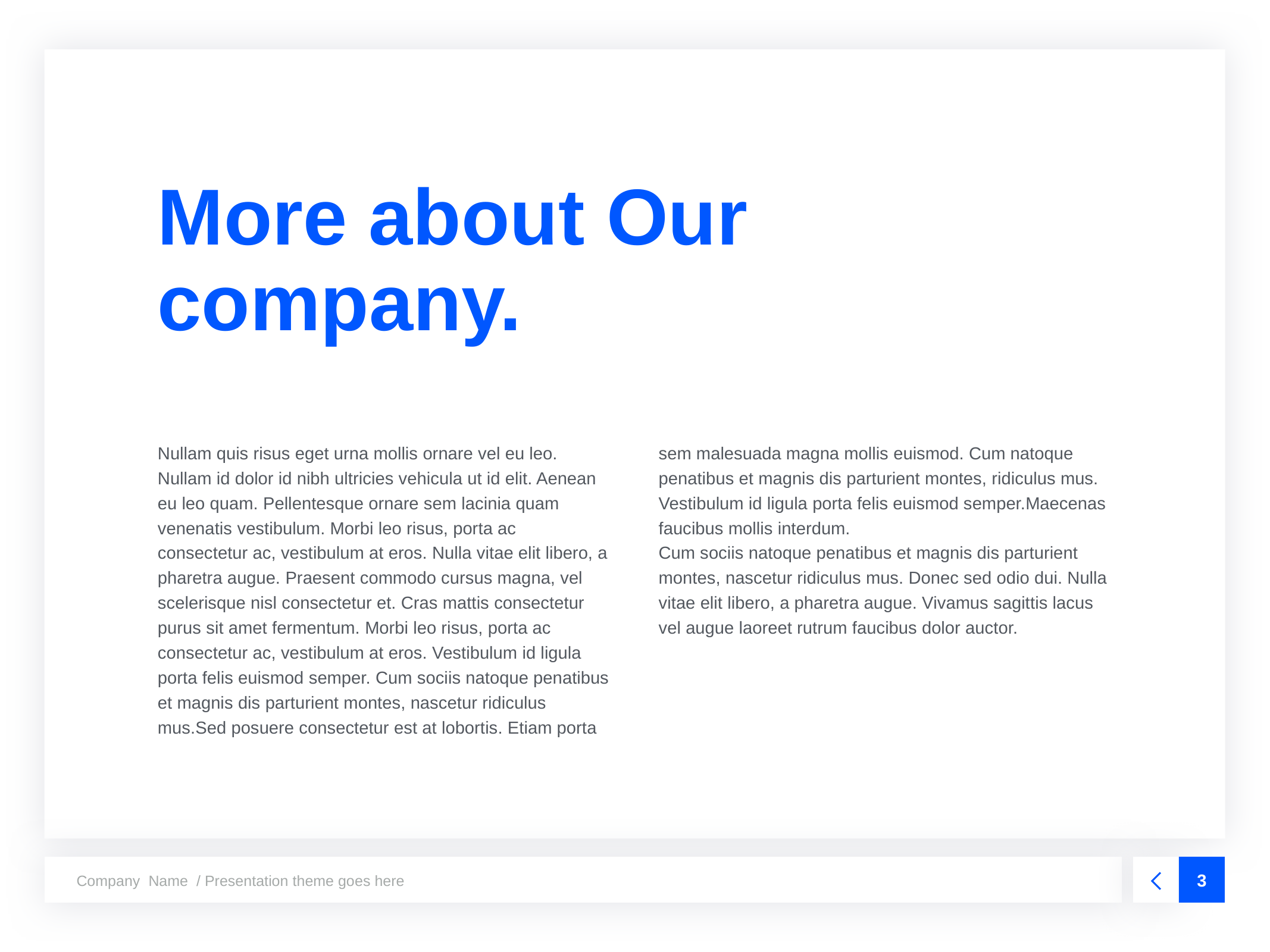

# More about Our company.
Nullam quis risus eget urna mollis ornare vel eu leo. Nullam id dolor id nibh ultricies vehicula ut id elit. Aenean eu leo quam. Pellentesque ornare sem lacinia quam venenatis vestibulum. Morbi leo risus, porta ac consectetur ac, vestibulum at eros. Nulla vitae elit libero, a pharetra augue. Praesent commodo cursus magna, vel scelerisque nisl consectetur et. Cras mattis consectetur purus sit amet fermentum. Morbi leo risus, porta ac consectetur ac, vestibulum at eros. Vestibulum id ligula porta felis euismod semper. Cum sociis natoque penatibus et magnis dis parturient montes, nascetur ridiculus mus.Sed posuere consectetur est at lobortis. Etiam porta sem malesuada magna mollis euismod. Cum natoque penatibus et magnis dis parturient montes, ridiculus mus. Vestibulum id ligula porta felis euismod semper.Maecenas faucibus mollis interdum.
Cum sociis natoque penatibus et magnis dis parturient montes, nascetur ridiculus mus. Donec sed odio dui. Nulla vitae elit libero, a pharetra augue. Vivamus sagittis lacus vel augue laoreet rutrum faucibus dolor auctor.
3
Company  Name  / Presentation theme goes here